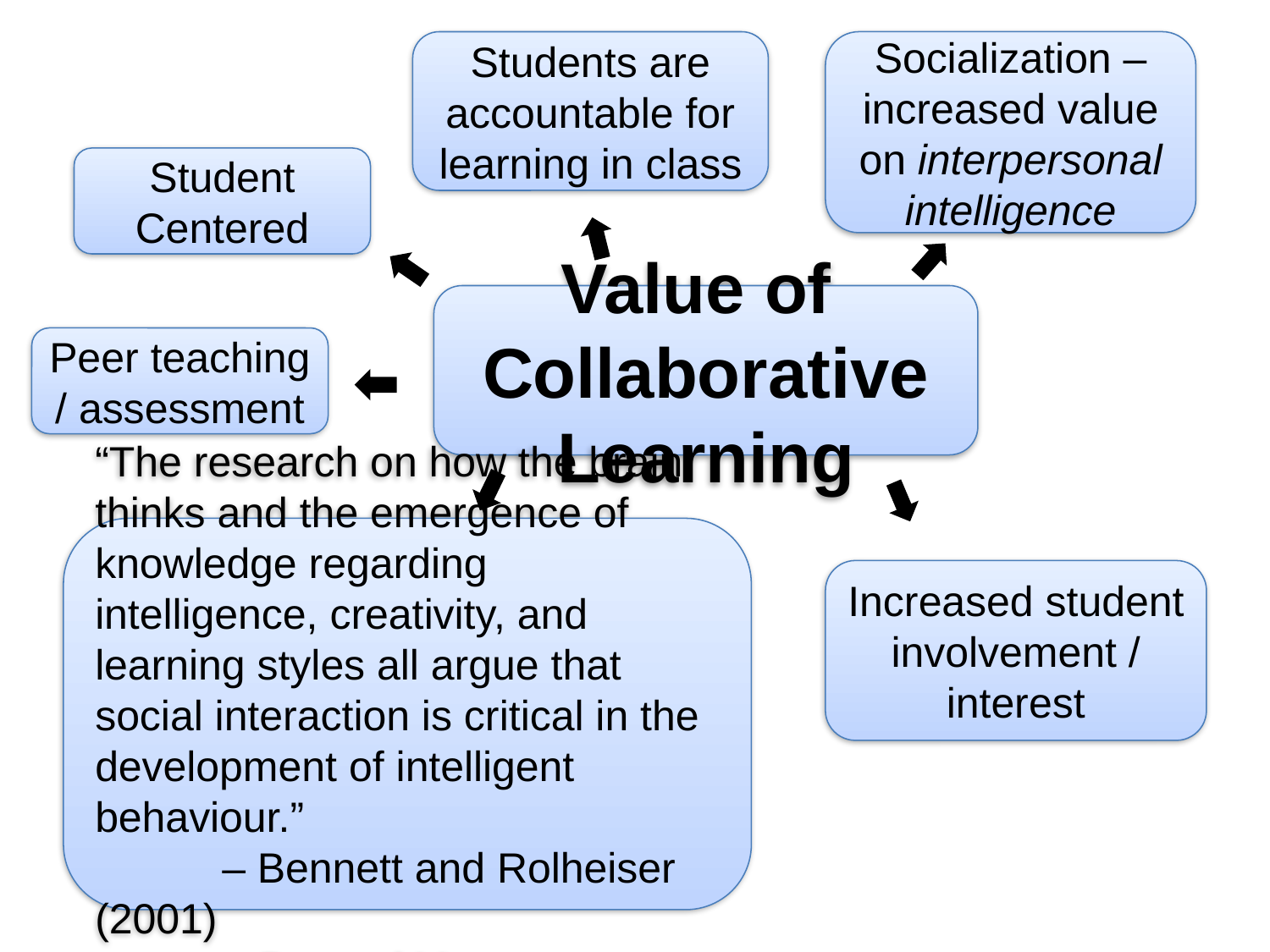

Students are accountable for learning in class
Socialization – increased value on interpersonal intelligence
Student Centered

Value of
Collaborative Learning
Peer teaching / assessment

“The research on how the brain thinks and the emergence of knowledge regarding intelligence, creativity, and learning styles all argue that social interaction is critical in the development of intelligent behaviour.”
	– Bennett and Rolheiser (2001)
	   Beyond Monet
Increased student involvement / interest